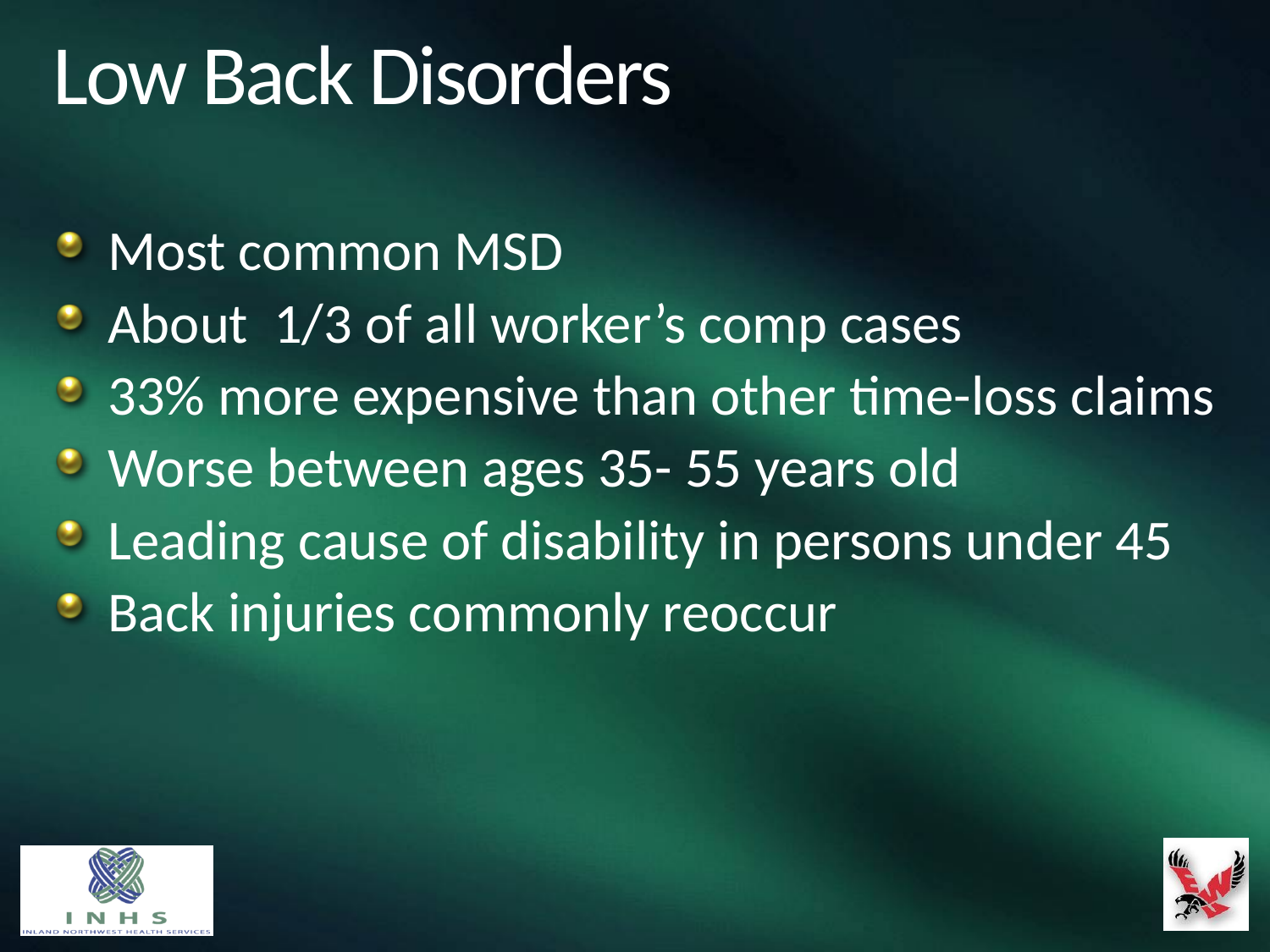

# Low Back Disorders
Most common MSD
About  1/3 of all worker’s comp cases
33% more expensive than other time-loss claims
Worse between ages 35- 55 years old
Leading cause of disability in persons under 45
Back injuries commonly reoccur